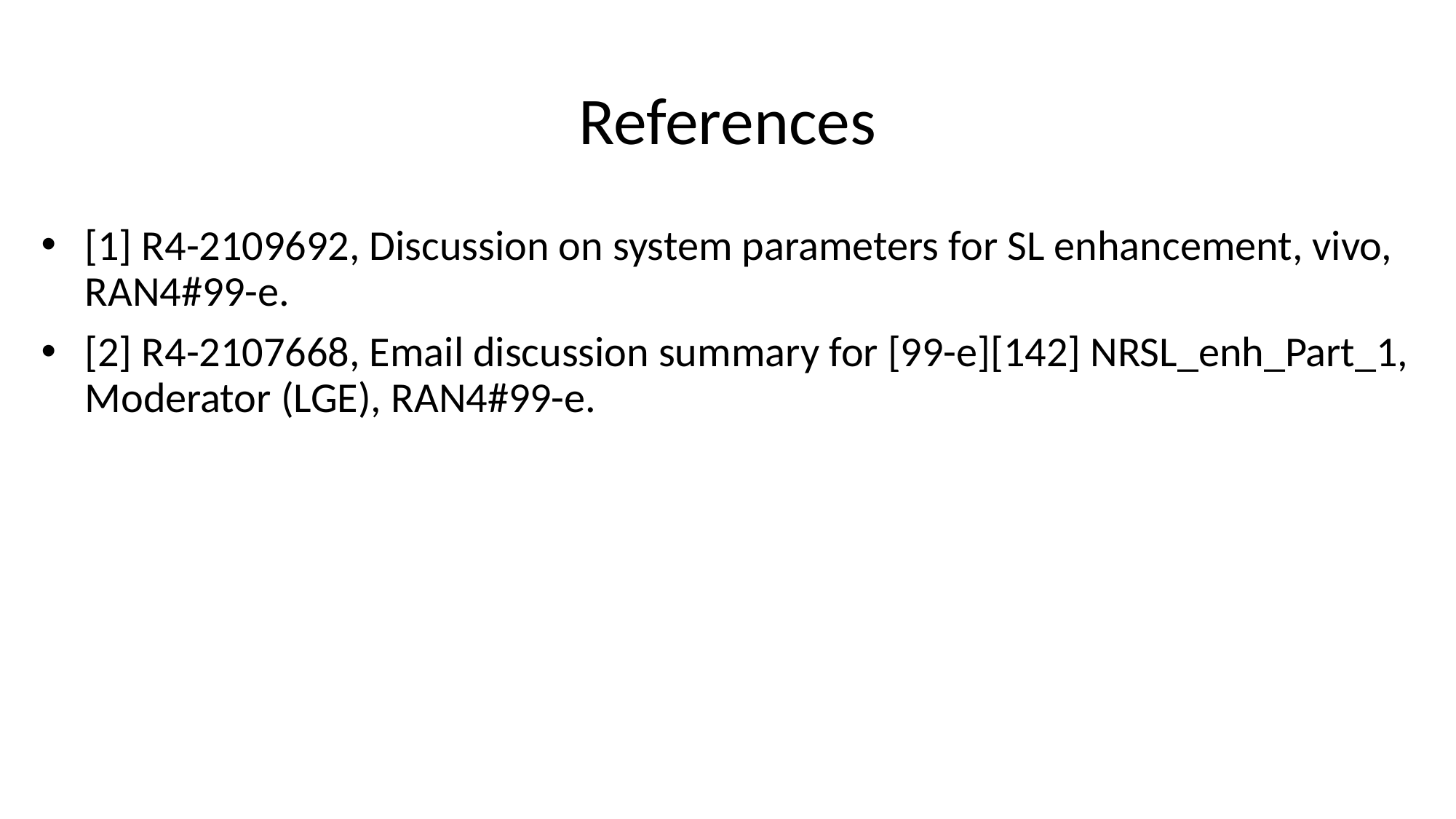

# References
[1] R4-2109692, Discussion on system parameters for SL enhancement, vivo, RAN4#99-e.
[2] R4-2107668, Email discussion summary for [99-e][142] NRSL_enh_Part_1, Moderator (LGE), RAN4#99-e.